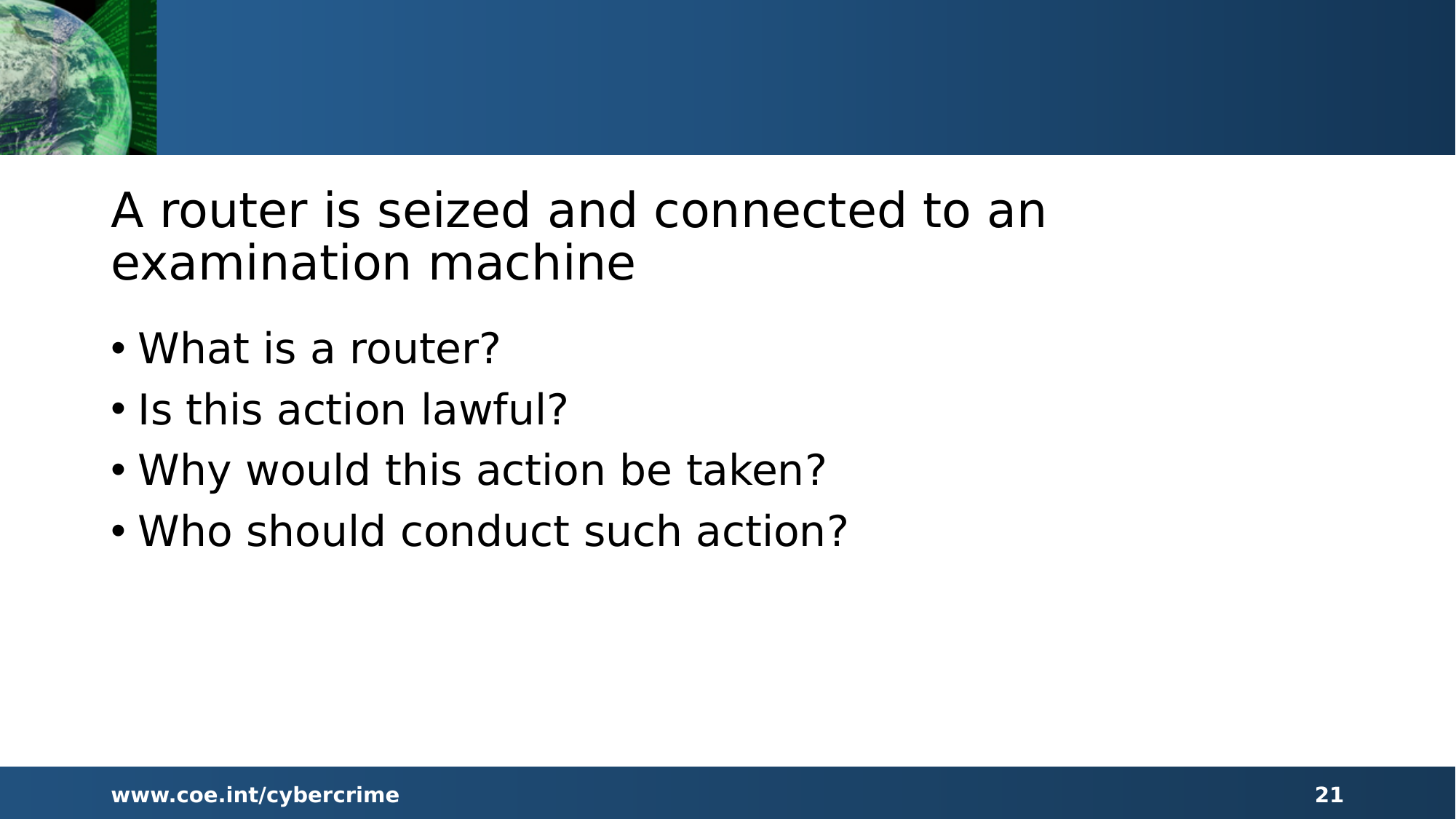

# A router is seized and connected to an examination machine
What is a router?
Is this action lawful?
Why would this action be taken?
Who should conduct such action?
www.coe.int/cybercrime
21